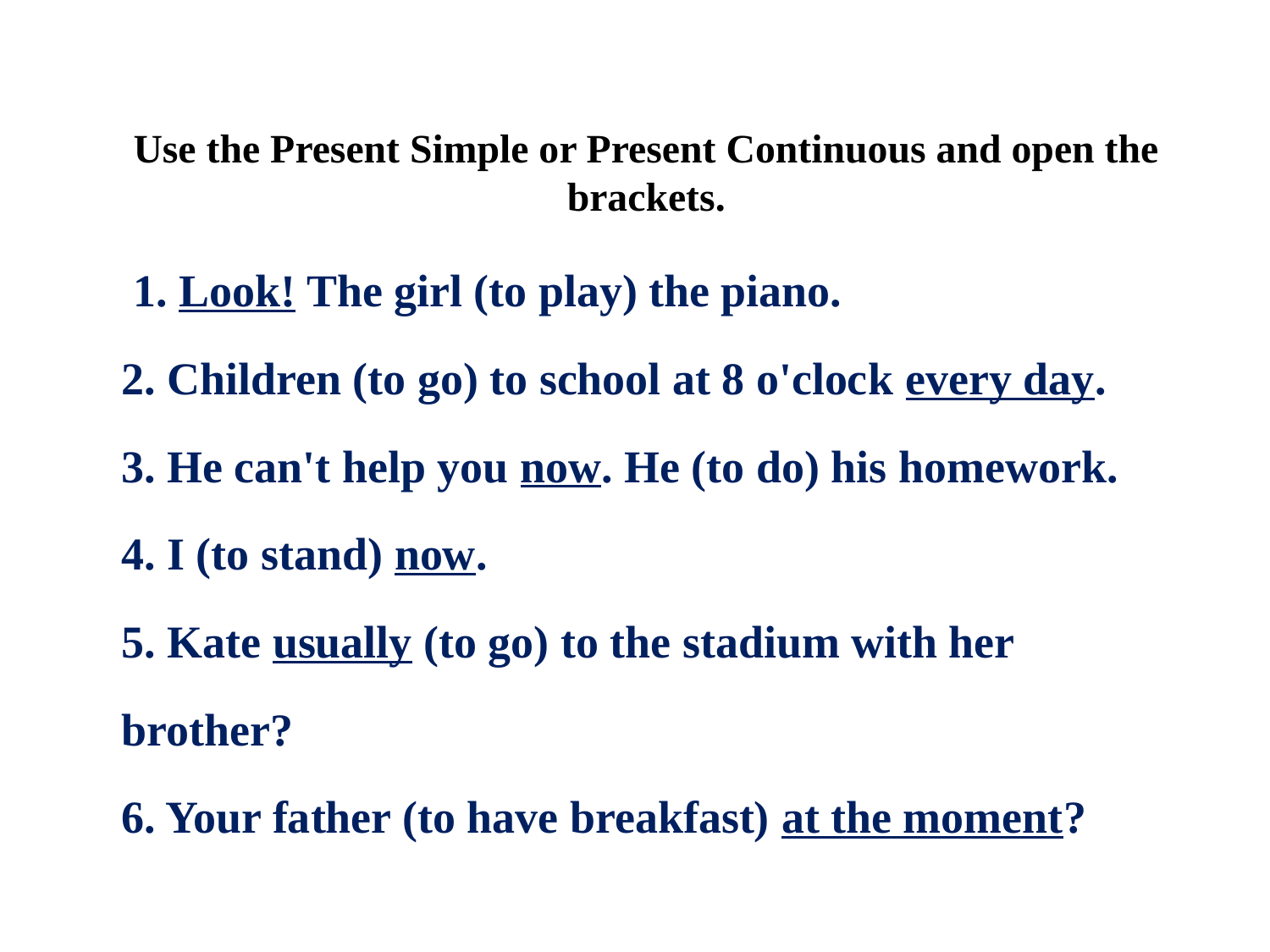

# Use the Present Simple or Present Continuous and open the brackets.
     1. Look! The girl (to play) the piano.
2. Children (to go) to school at 8 o'clock every day.
3. He can't help you now. He (to do) his homework.
4. I (to stand) now.
5. Kate usually (to go) to the stadium with her brother?
6. Your father (to have breakfast) at the moment?